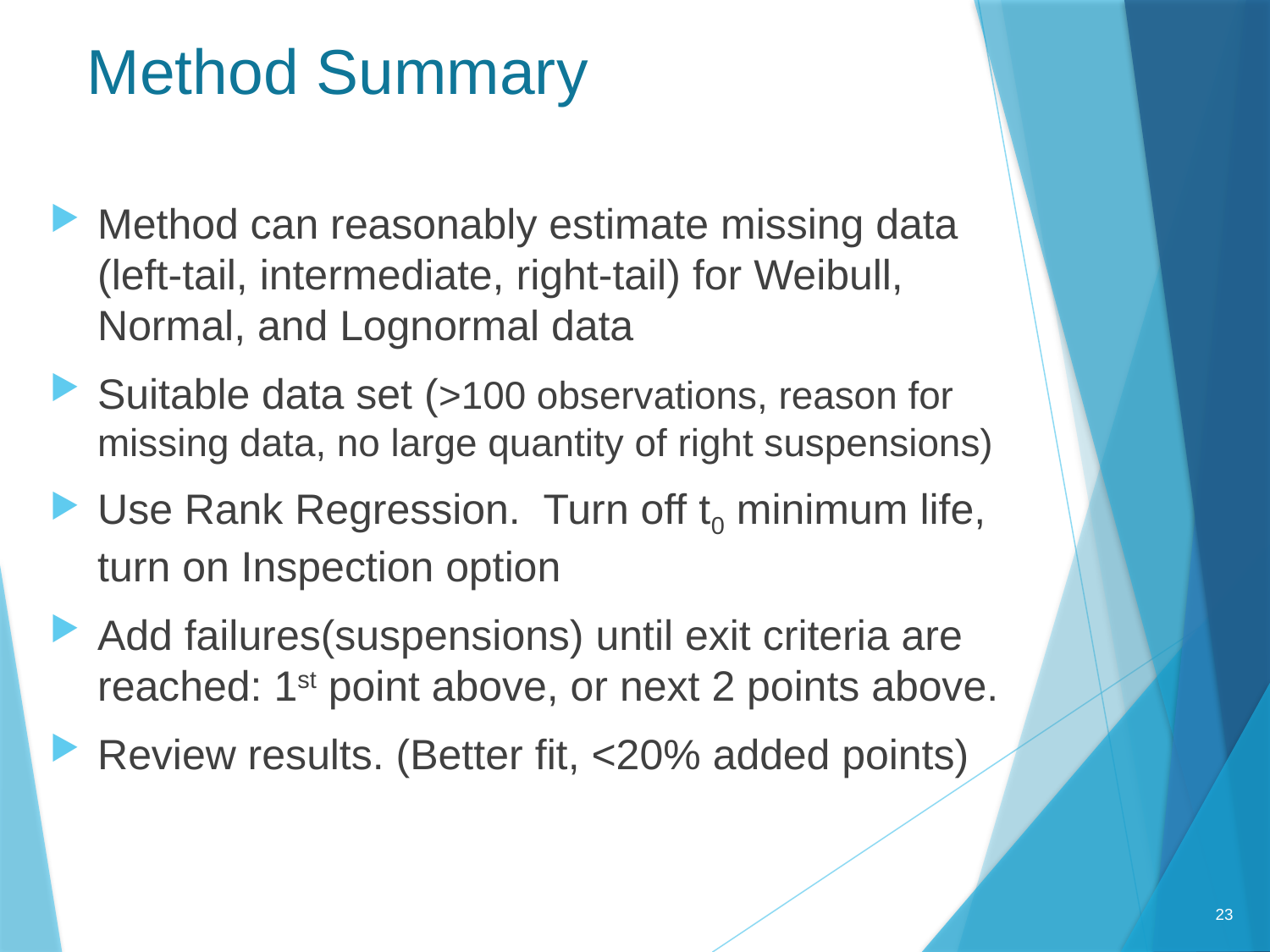

# Method Summary
Method can reasonably estimate missing data (left-tail, intermediate, right-tail) for Weibull, Normal, and Lognormal data
Suitable data set (>100 observations, reason for missing data, no large quantity of right suspensions)
Use Rank Regression.  Turn off t0 minimum life, turn on Inspection option
Add failures(suspensions) until exit criteria are reached: 1st point above, or next 2 points above.
Review results. (Better fit, <20% added points)
23